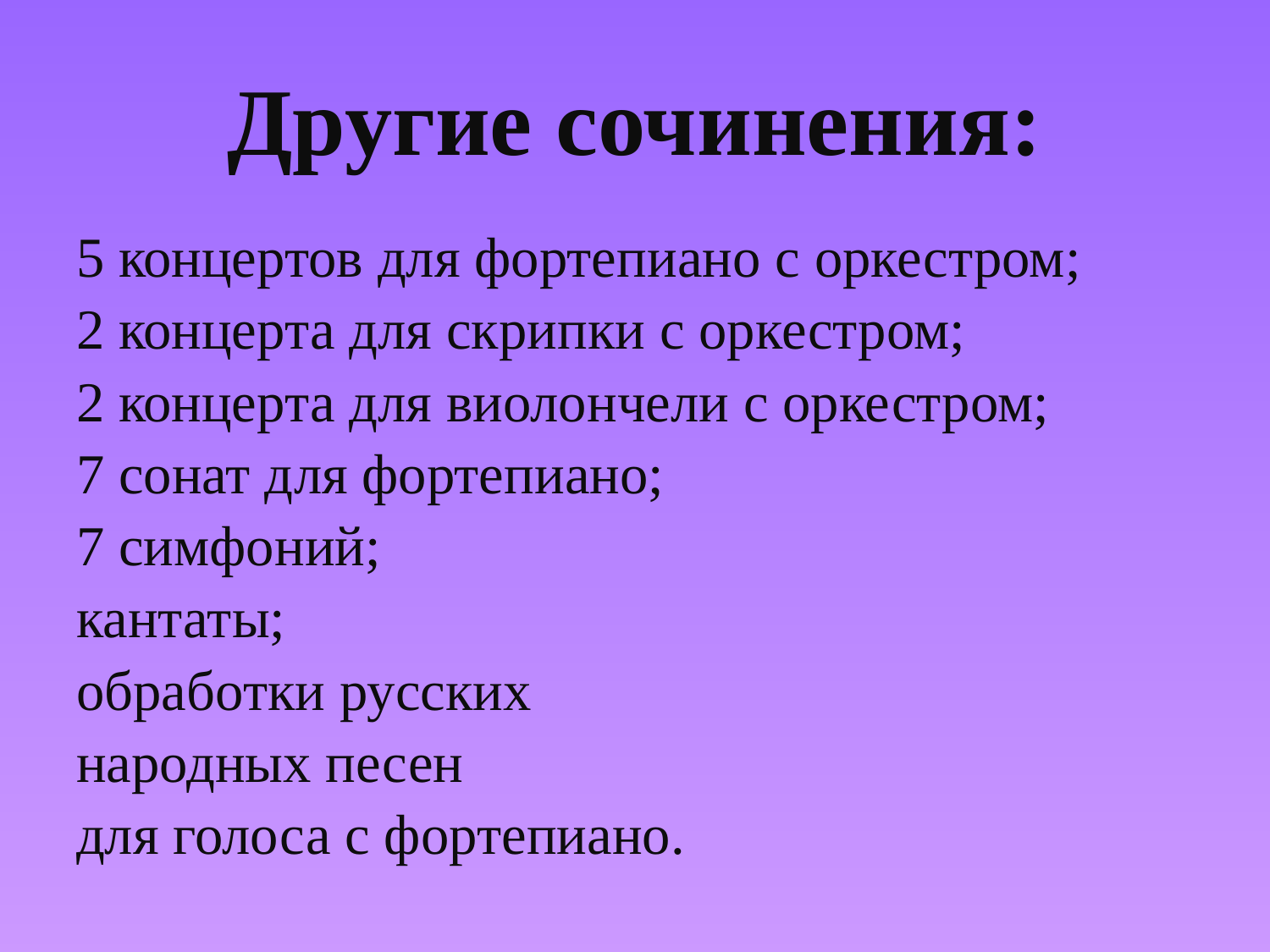

# Другие сочинения:
5 концертов для фортепиано с оркестром;
2 концерта для скрипки с оркестром;
2 концерта для виолончели с оркестром;
7 сонат для фортепиано;
7 симфоний;
кантаты;
обработки русских
народных песен
для голоса с фортепиано.